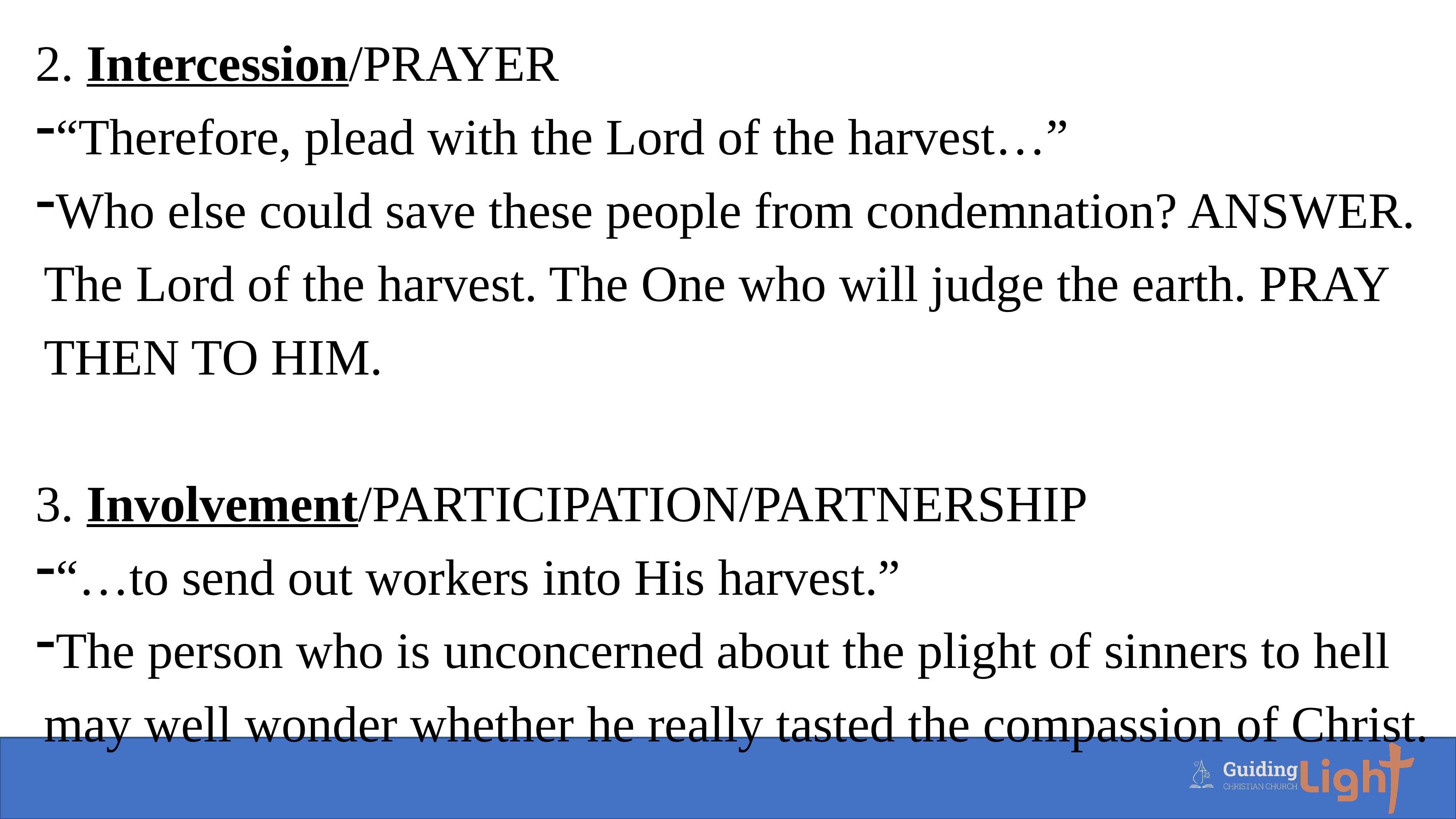

2. Intercession/PRAYER
“Therefore, plead with the Lord of the harvest…”
Who else could save these people from condemnation? ANSWER. The Lord of the harvest. The One who will judge the earth. PRAY THEN TO HIM.

3. Involvement/PARTICIPATION/PARTNERSHIP
“…to send out workers into His harvest.”
The person who is unconcerned about the plight of sinners to hell may well wonder whether he really tasted the compassion of Christ.